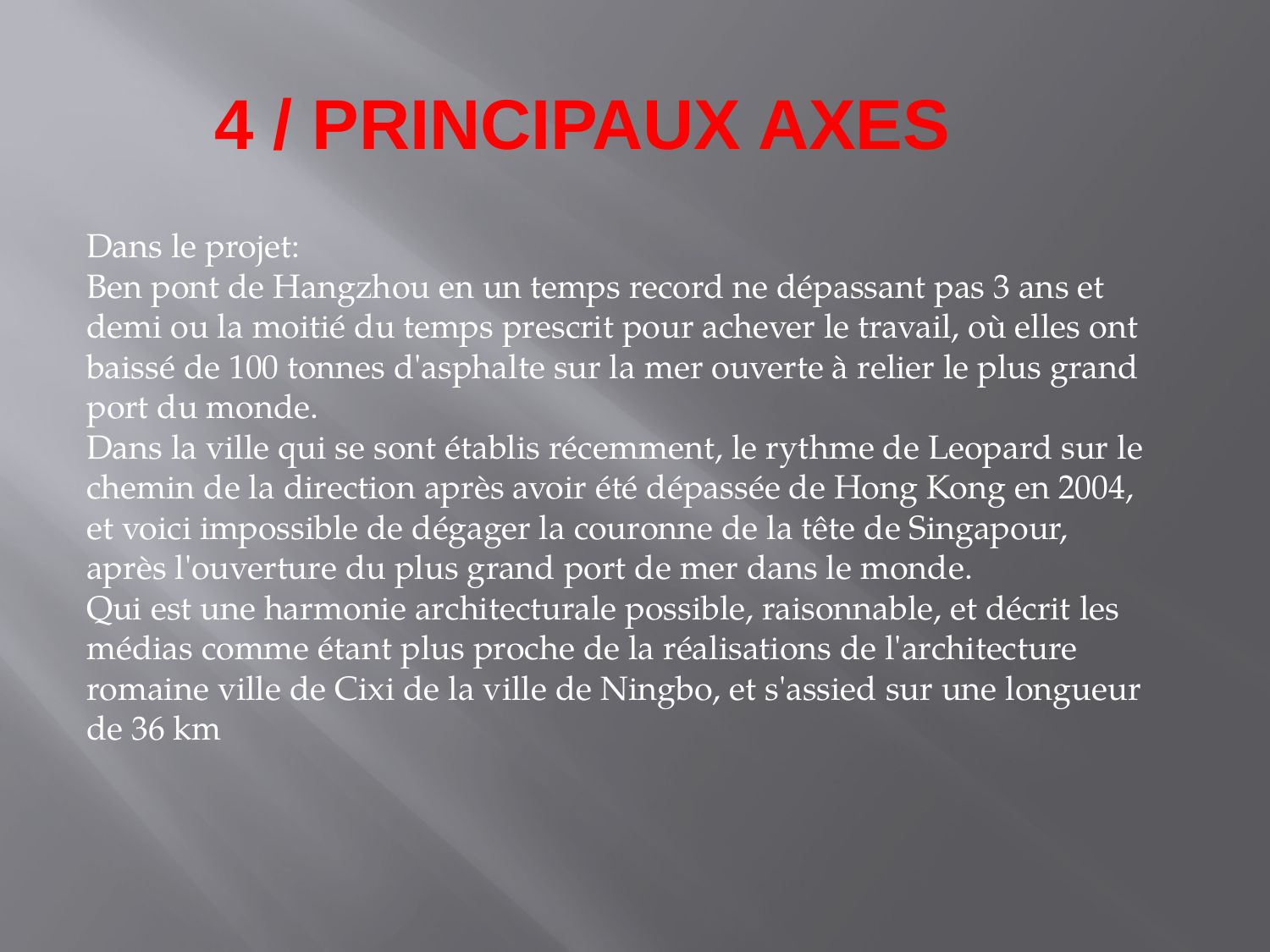

# 4 / principaux axes
Dans le projet:
Ben pont de Hangzhou en un temps record ne dépassant pas 3 ans et demi ou la moitié du temps prescrit pour achever le travail, où elles ont baissé de 100 tonnes d'asphalte sur la mer ouverte à relier le plus grand port du monde.
Dans la ville qui se sont établis récemment, le rythme de Leopard sur le chemin de la direction après avoir été dépassée de Hong Kong en 2004, et voici impossible de dégager la couronne de la tête de Singapour, après l'ouverture du plus grand port de mer dans le monde.
Qui est une harmonie architecturale possible, raisonnable, et décrit les médias comme étant plus proche de la réalisations de l'architecture romaine ville de Cixi de la ville de Ningbo, et s'assied sur une longueur de 36 km